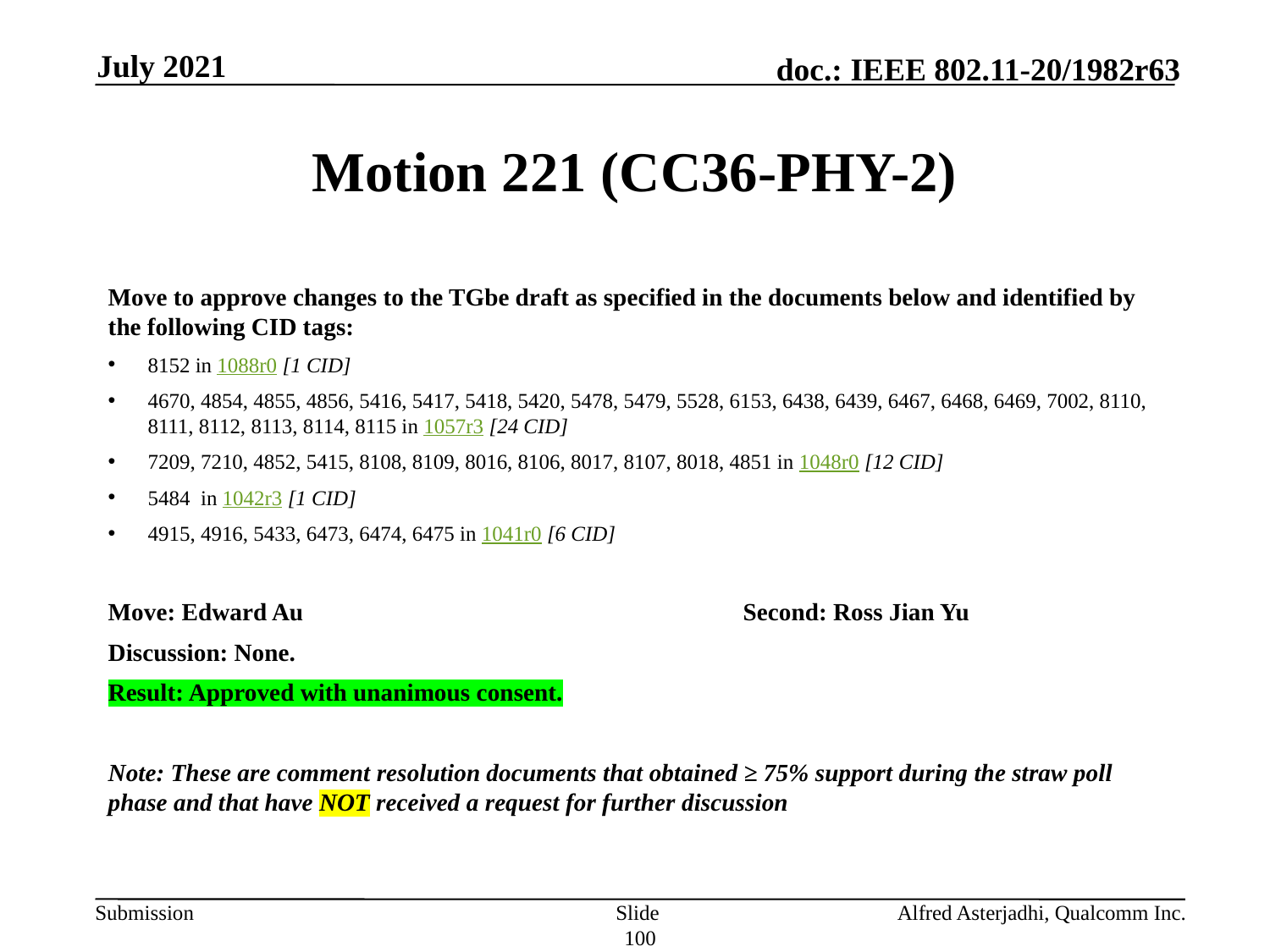

July 2021
# Motion 221 (CC36-PHY-2)
Move to approve changes to the TGbe draft as specified in the documents below and identified by the following CID tags:
8152 in 1088r0 [1 CID]
4670, 4854, 4855, 4856, 5416, 5417, 5418, 5420, 5478, 5479, 5528, 6153, 6438, 6439, 6467, 6468, 6469, 7002, 8110, 8111, 8112, 8113, 8114, 8115 in 1057r3 [24 CID]
7209, 7210, 4852, 5415, 8108, 8109, 8016, 8106, 8017, 8107, 8018, 4851 in 1048r0 [12 CID]
5484  in 1042r3 [1 CID]
4915, 4916, 5433, 6473, 6474, 6475 in 1041r0 [6 CID]

Move: Edward Au				Second: Ross Jian Yu
Discussion: None.
Result: Approved with unanimous consent.

Note: These are comment resolution documents that obtained ≥ 75% support during the straw poll phase and that have NOT received a request for further discussion
Slide 100
Alfred Asterjadhi, Qualcomm Inc.